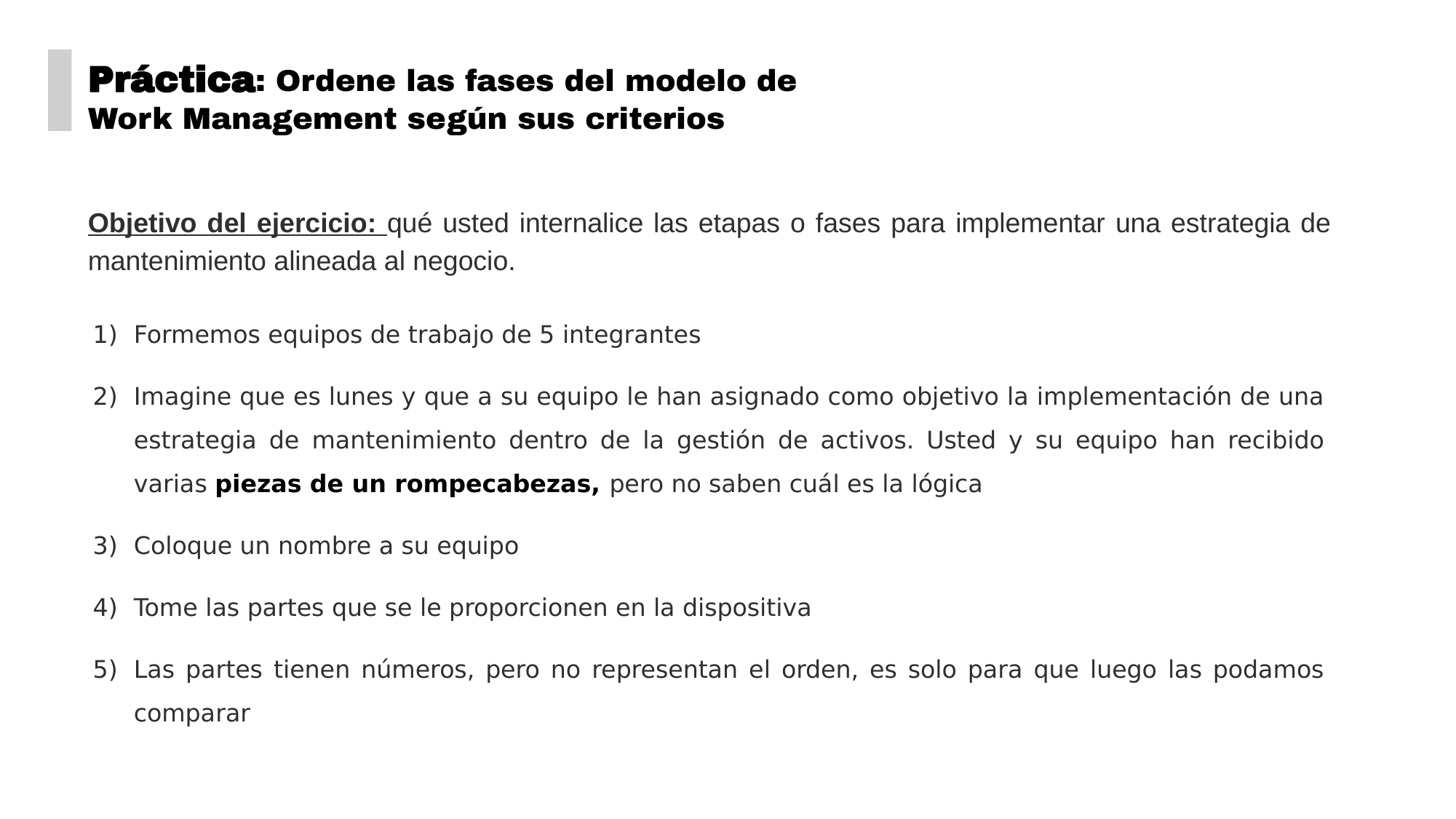

Práctica: Ordene las fases del modelo de Work Management según sus criterios
Objetivo del ejercicio: qué usted internalice las etapas o fases para implementar una estrategia de mantenimiento alineada al negocio.
Formemos equipos de trabajo de 5 integrantes
Imagine que es lunes y que a su equipo le han asignado como objetivo la implementación de una estrategia de mantenimiento dentro de la gestión de activos. Usted y su equipo han recibido varias piezas de un rompecabezas, pero no saben cuál es la lógica
Coloque un nombre a su equipo
Tome las partes que se le proporcionen en la dispositiva
Las partes tienen números, pero no representan el orden, es solo para que luego las podamos comparar